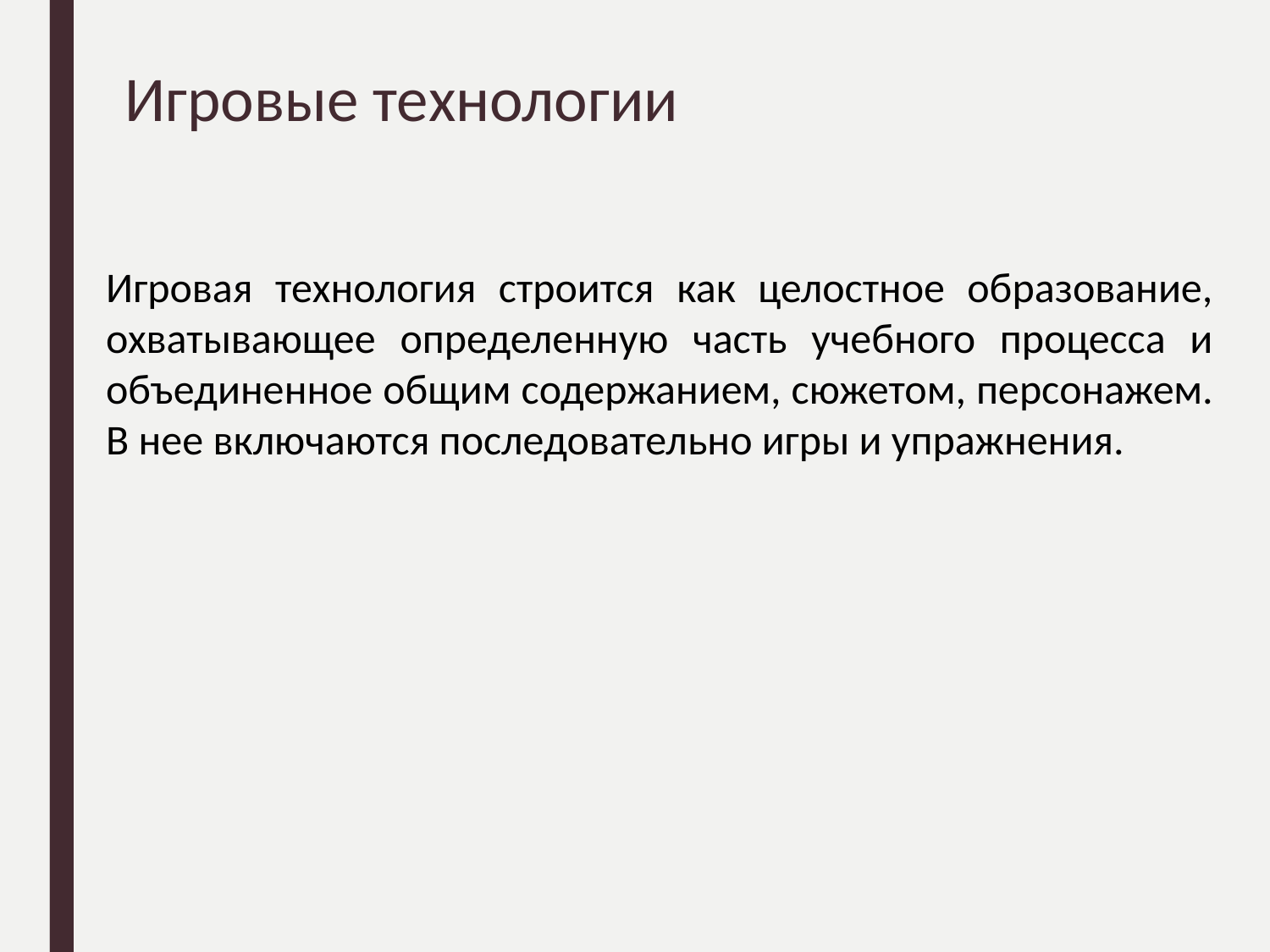

# Игровые технологии
Игровая технология строится как целостное образование, охватывающее определенную часть учебного процесса и объединенное общим содержанием, сюжетом, персонажем. В нее включаются последовательно игры и упражнения.